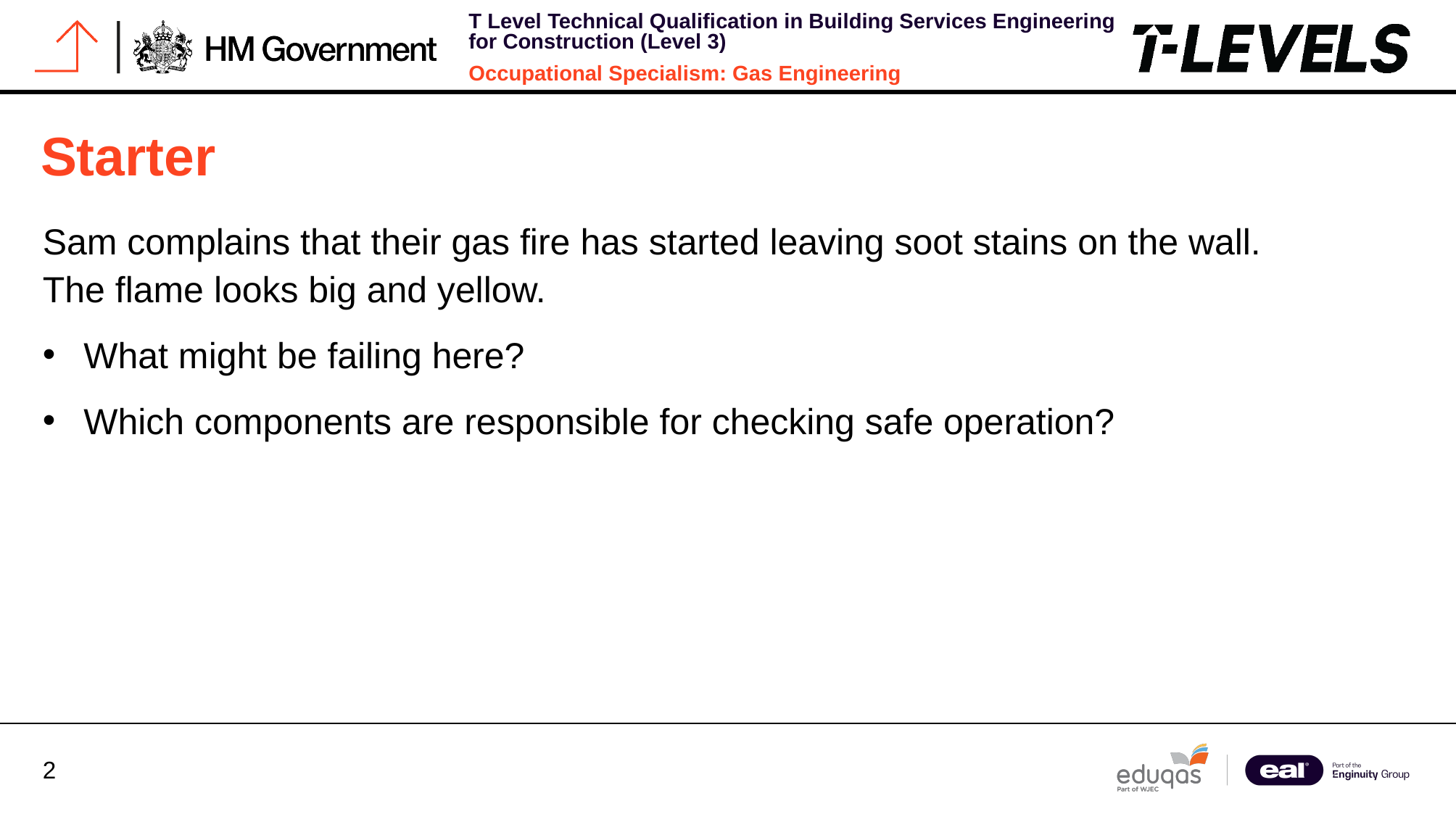

# Starter
Sam complains that their gas fire has started leaving soot stains on the wall. The flame looks big and yellow.
What might be failing here?
Which components are responsible for checking safe operation?